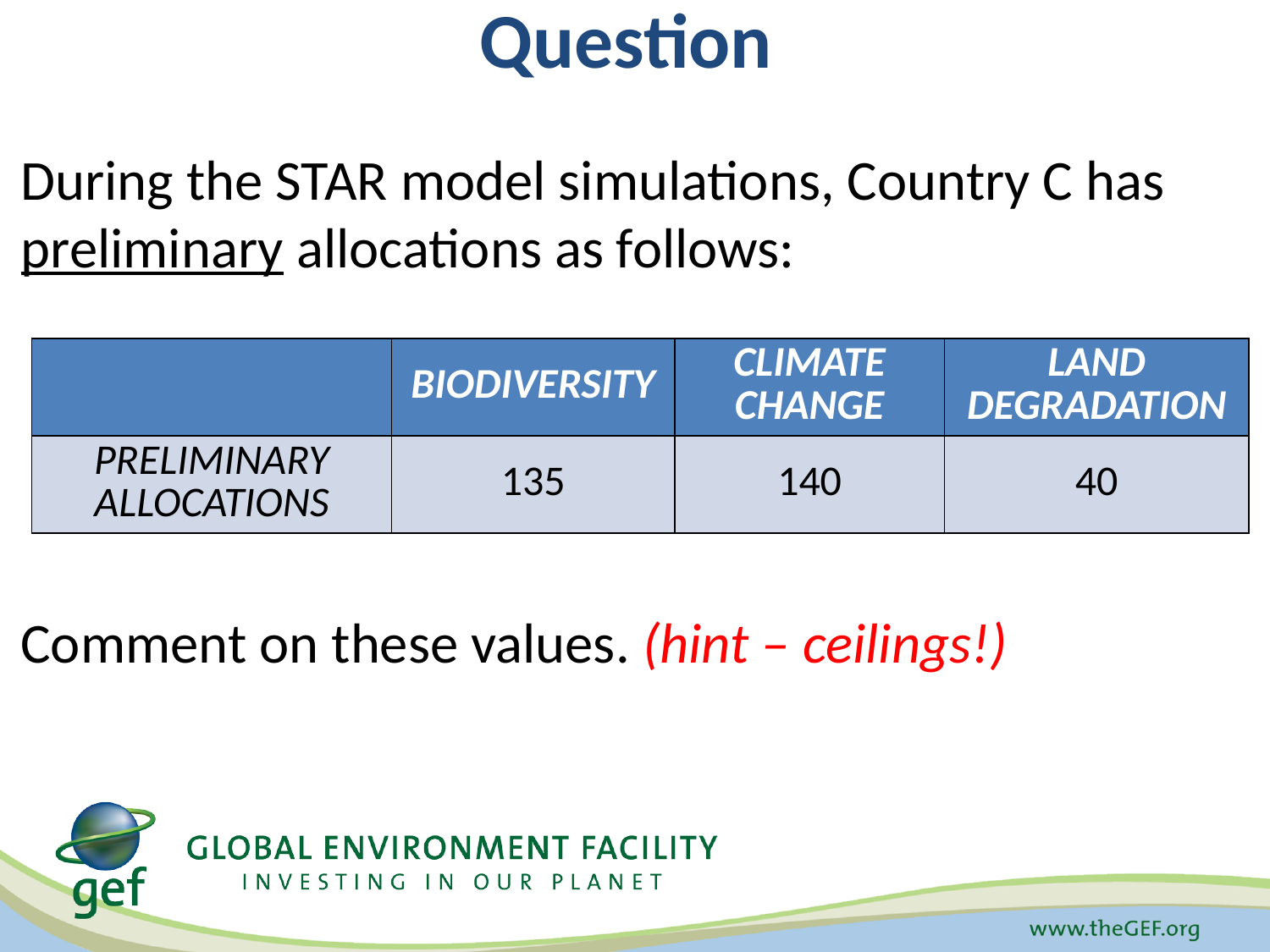

# Question
During the STAR model simulations, Country C has preliminary allocations as follows:

Comment on these values. (hint – ceilings!)
|  | BIODIVERSITY | CLIMATE CHANGE | LAND DEGRADATION |
| --- | --- | --- | --- |
| PRELIMINARY ALLOCATIONS | 135 | 140 | 40 |